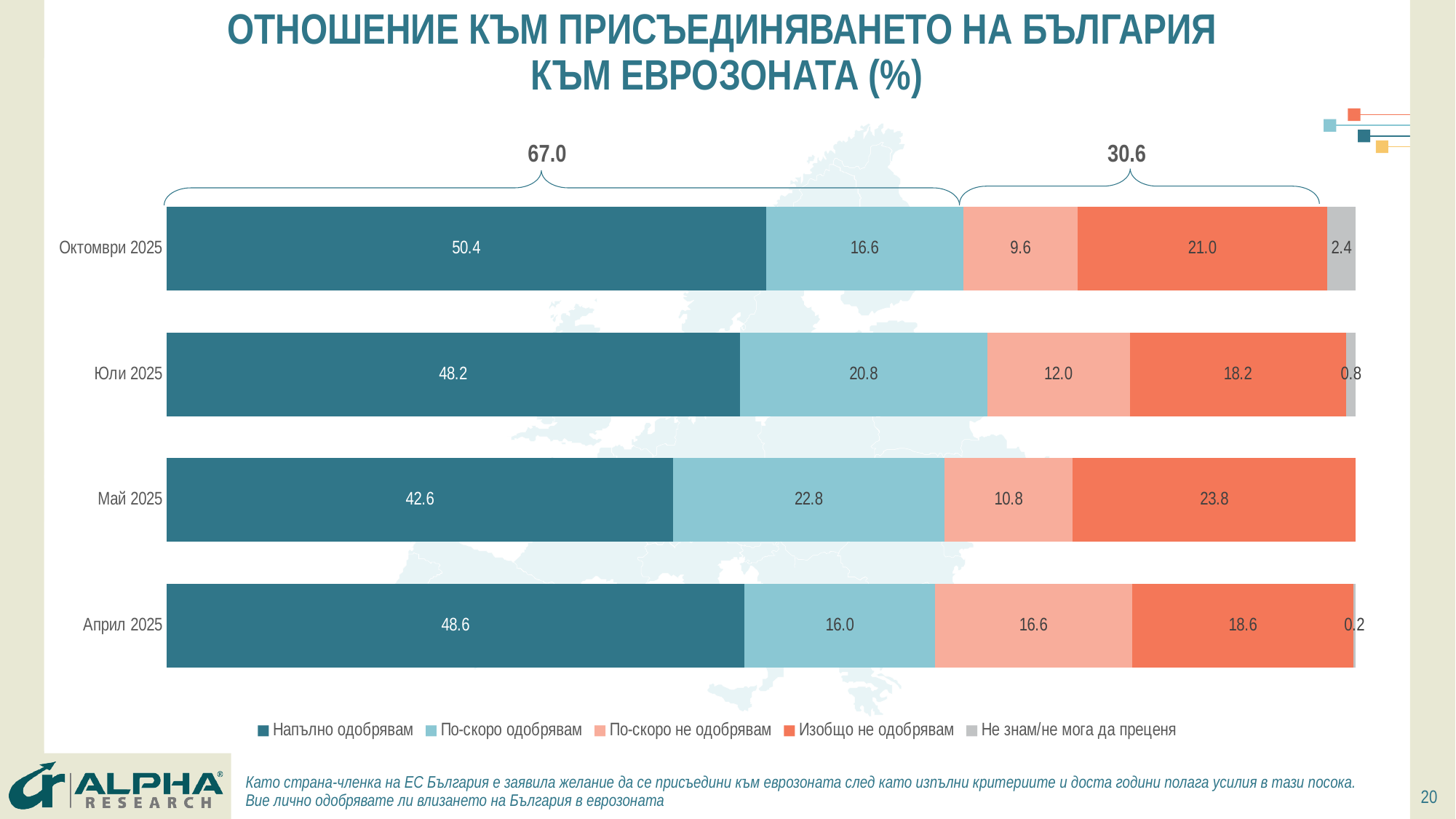

# ОТНОШЕНИЕ КЪМ ПРИСЪЕДИНЯВАНЕТО НА БЪЛГАРИЯ КЪМ ЕВРОЗОНАТА (%)

67.0
30.6

### Chart

| Category | Напълно одобрявам | По-скоро одобрявам | По-скоро не одобрявам | Изобщо не одобрявам | Не знам/не мога да преценя |
|---|---|---|---|---|---|
| Април 2025 | 48.6 | 16.0 | 16.6 | 18.6 | 0.2 |
| Май 2025 | 42.6 | 22.8 | 10.8 | 23.8 | None |
| Юли 2025 | 48.2 | 20.8 | 12.0 | 18.2 | 0.8 |
| Октомври 2025 | 50.4 | 16.6 | 9.6 | 21.0 | 2.4 |
Като страна-членка на ЕС България е заявила желание да се присъедини към еврозоната след като изпълни критериите и доста години полага усилия в тази посока. Вие лично одобрявате ли влизането на България в еврозоната
20